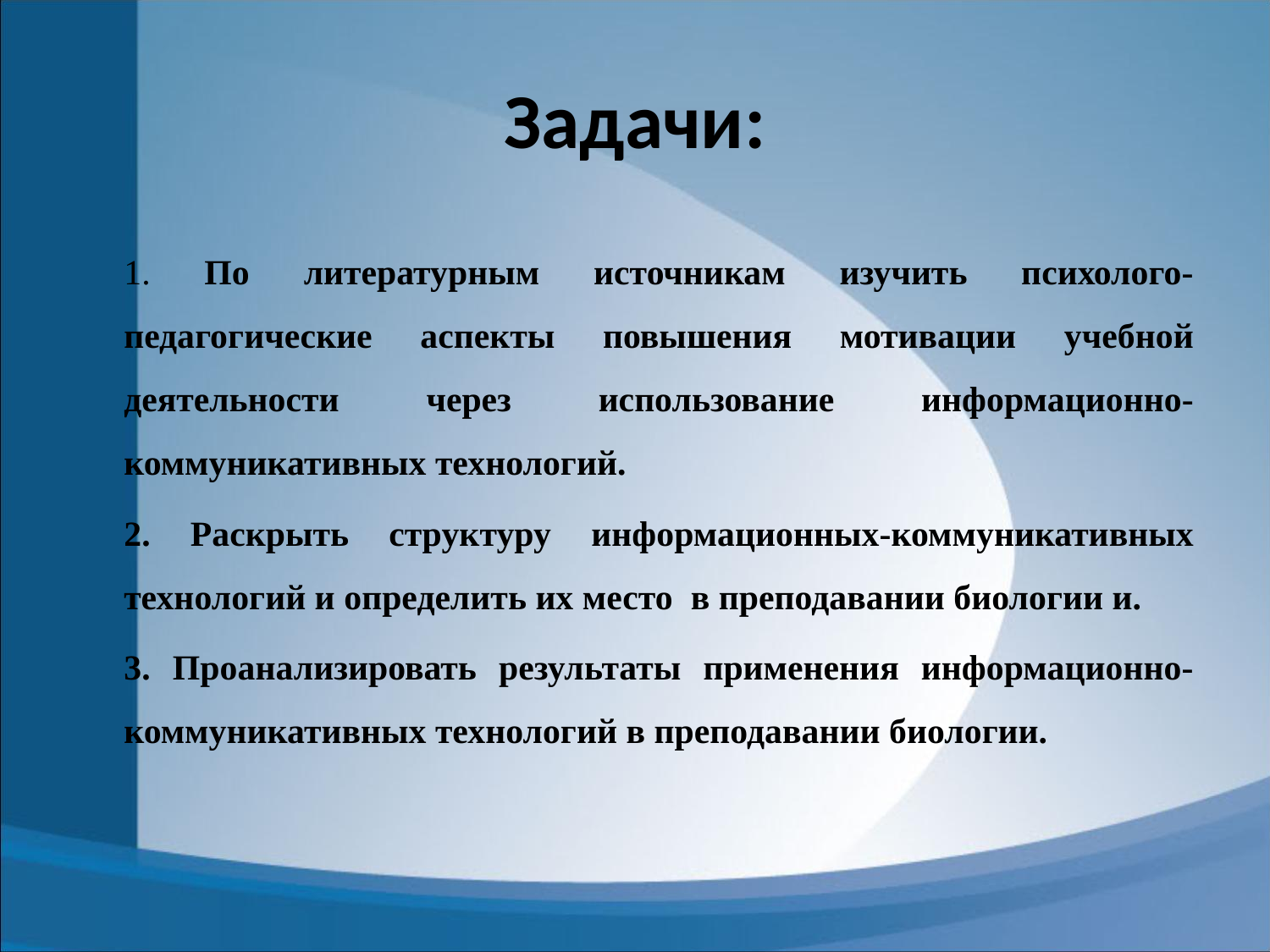

# Задачи:
1. По литературным источникам изучить психолого-педагогические аспекты повышения мотивации учебной деятельности через использование информационно-коммуникативных технологий.
2. Раскрыть структуру информационных-коммуникативных технологий и определить их место  в преподавании биологии и.
3. Проанализировать результаты применения информационно-коммуникативных технологий в преподавании биологии.